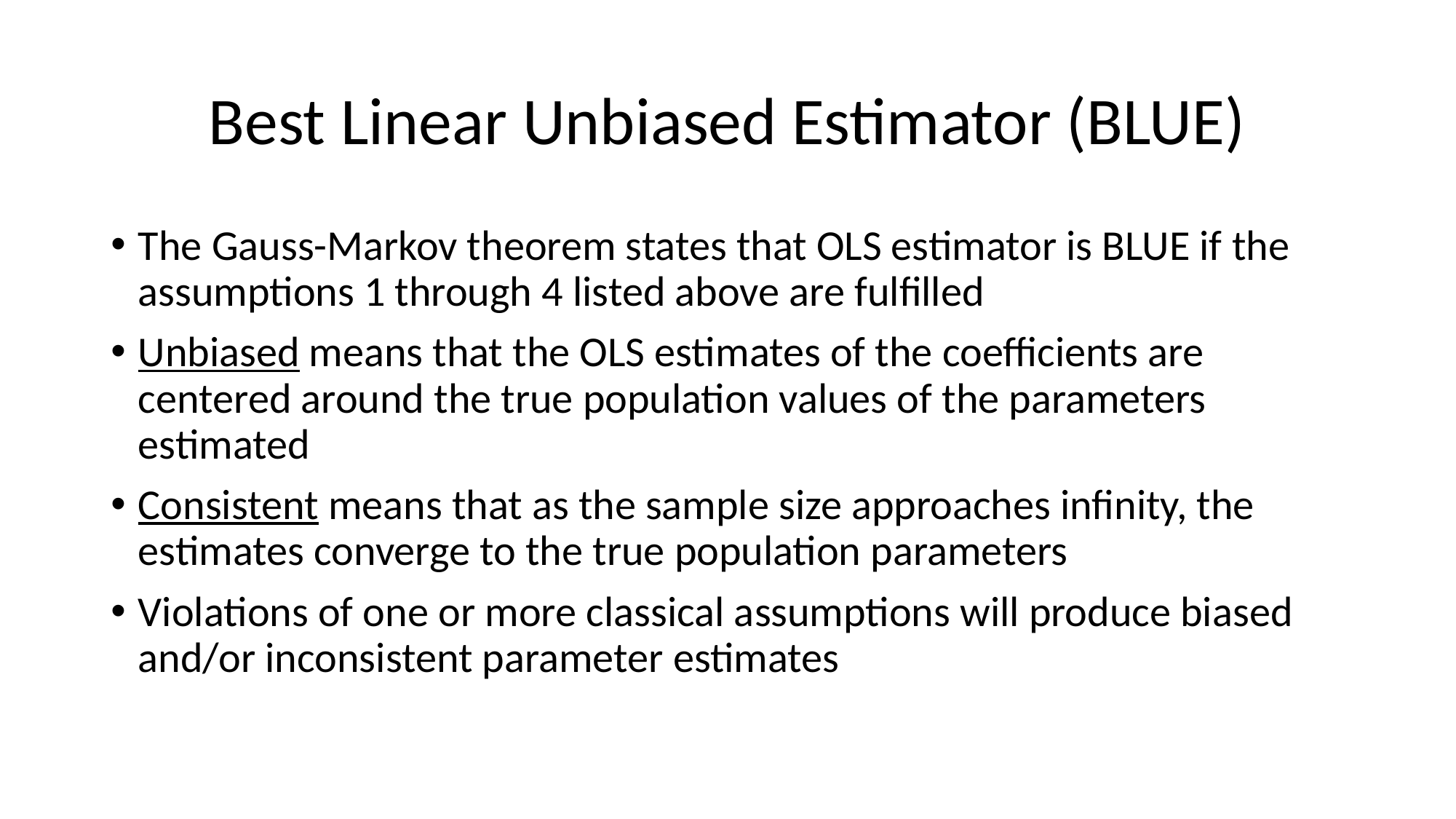

# Best Linear Unbiased Estimator (BLUE)
The Gauss-Markov theorem states that OLS estimator is BLUE if the assumptions 1 through 4 listed above are fulfilled
Unbiased means that the OLS estimates of the coefficients are centered around the true population values of the parameters estimated
Consistent means that as the sample size approaches infinity, the estimates converge to the true population parameters
Violations of one or more classical assumptions will produce biased and/or inconsistent parameter estimates